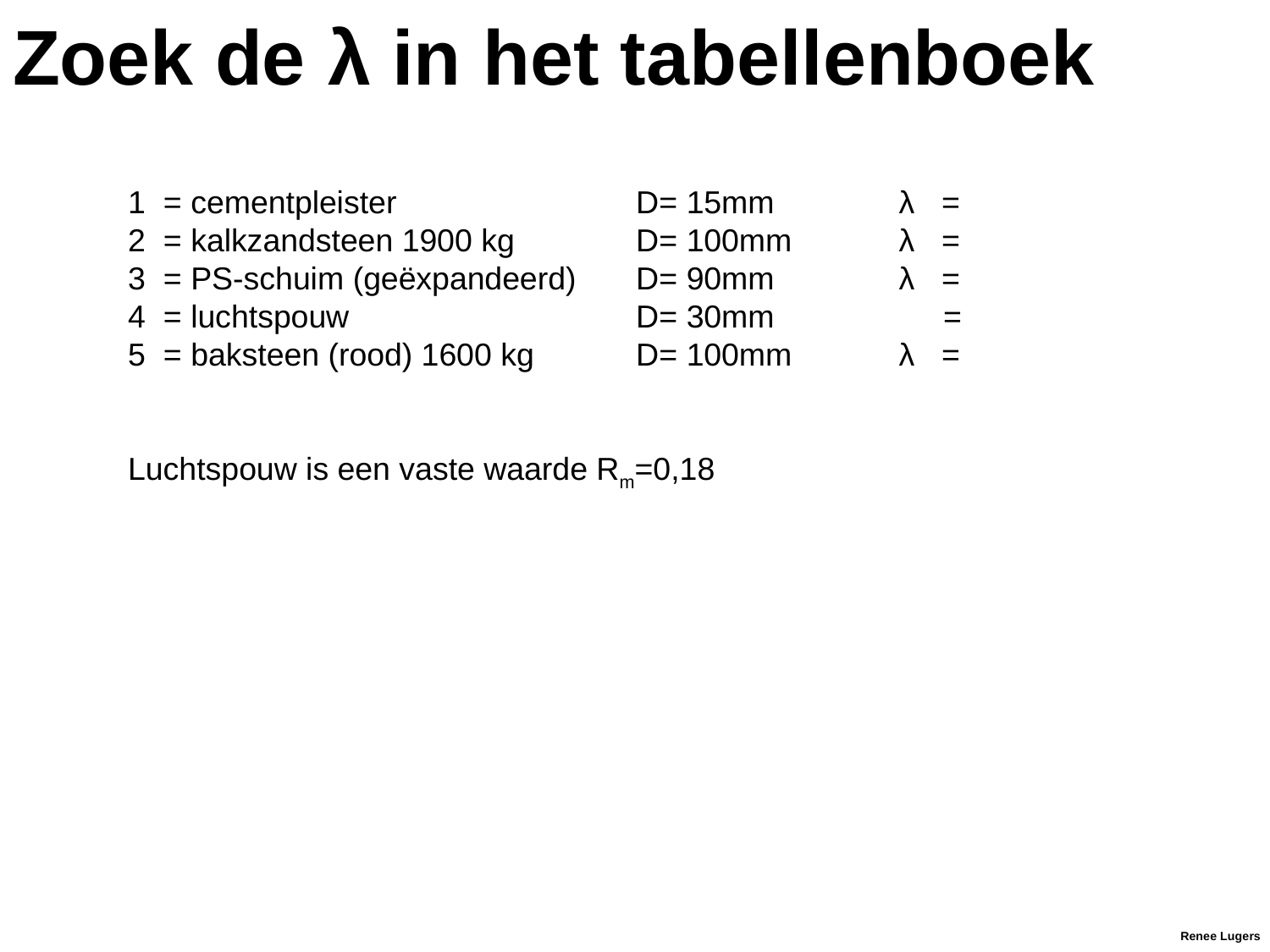

# Zoek de λ in het tabellenboek
1  = cementpleister		D= 15mm	 λ   =
2  = kalkzandsteen 1900 kg	D= 100mm	 λ   =
3  = PS-schuim (geëxpandeerd)	D= 90mm	 λ   =
4  = luchtspouw			D= 30mm	      =
5  = baksteen (rood) 1600 kg 	D= 100mm	 λ   =

Luchtspouw is een vaste waarde Rm=0,18

Renee Lugers